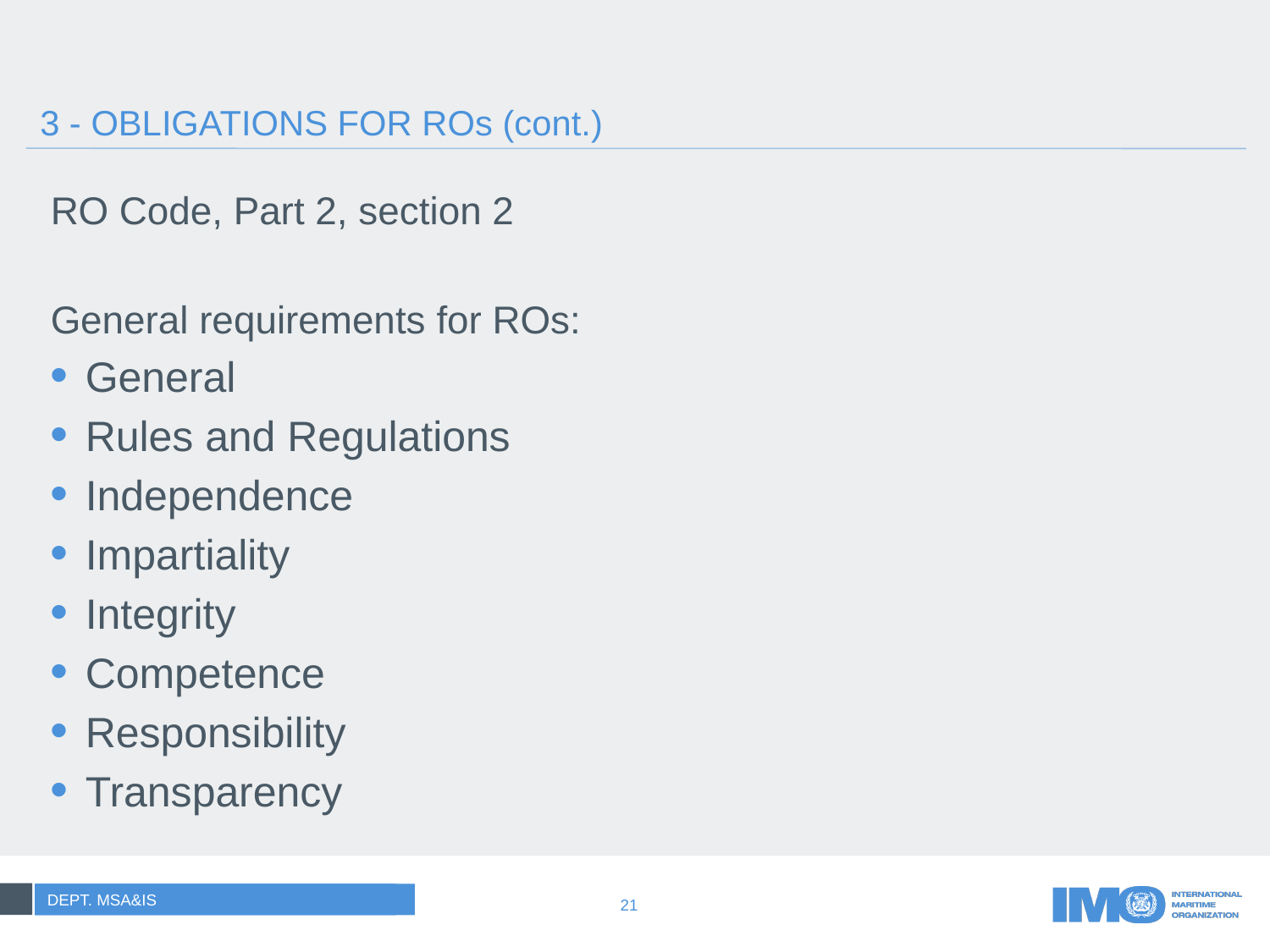

# 3 - OBLIGATIONS FOR ROs (cont.)
RO Code, Part 2, section 2

General requirements for ROs:
General
Rules and Regulations
Independence
Impartiality
Integrity
Competence
Responsibility
Transparency